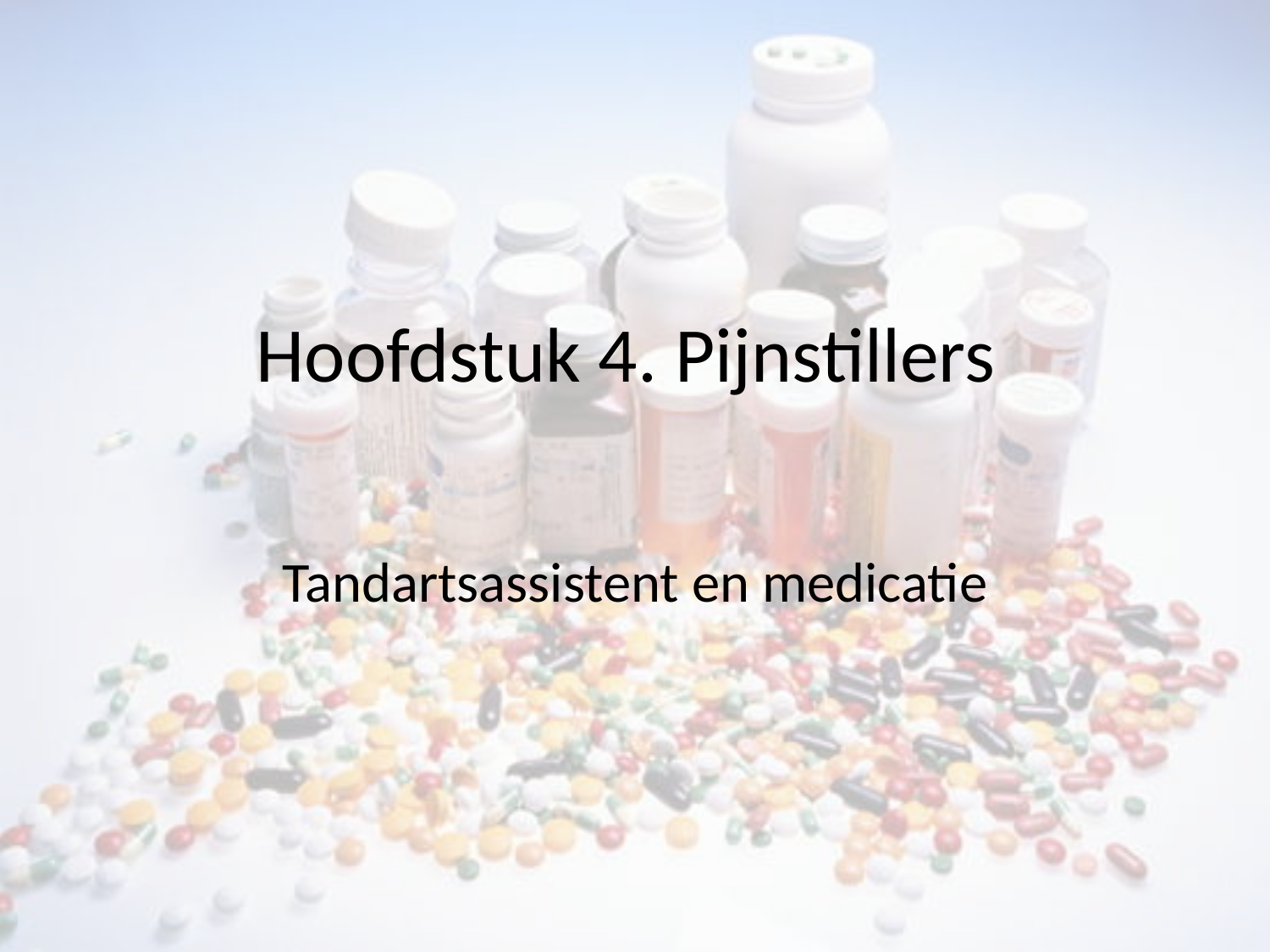

# Hoofdstuk 4. Pijnstillers
Tandartsassistent en medicatie